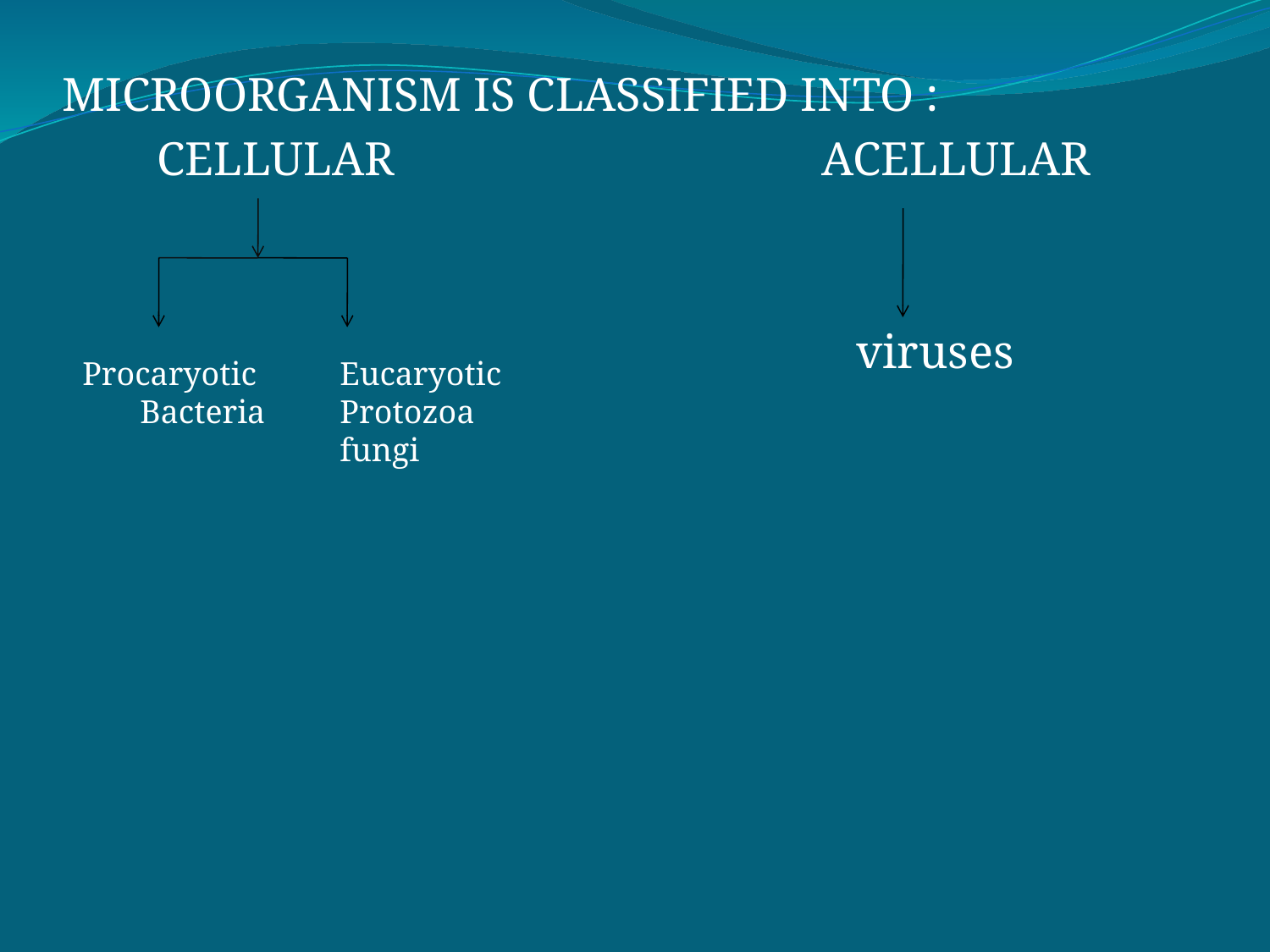

MICROORGANISM IS CLASSIFIED INTO :
        CELLULAR                                    ACELLULAR

                                                                   viruses

 Procaryotic
Bacteria
Eucaryotic
Protozoa
fungi